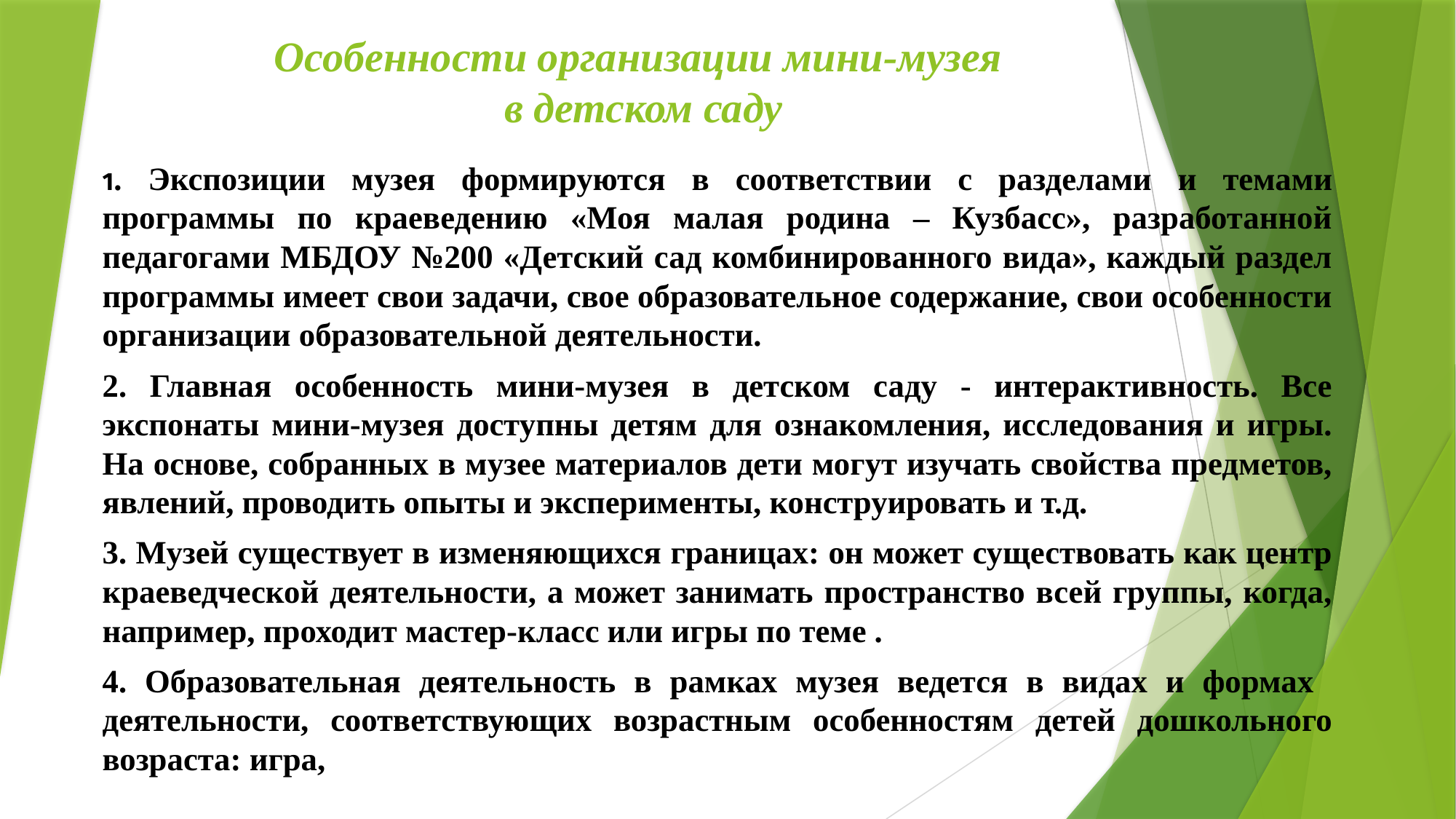

# Особенности организации мини-музея в детском саду
1. Экспозиции музея формируются в соответствии с разделами и темами программы по краеведению «Моя малая родина – Кузбасс», разработанной педагогами МБДОУ №200 «Детский сад комбинированного вида», каждый раздел программы имеет свои задачи, свое образовательное содержание, свои особенности организации образовательной деятельности.
2. Главная особенность мини-музея в детском саду - интерактивность. Все экспонаты мини-музея доступны детям для ознакомления, исследования и игры. На основе, собранных в музее материалов дети могут изучать свойства предметов, явлений, проводить опыты и эксперименты, конструировать и т.д.
3. Музей существует в изменяющихся границах: он может существовать как центр краеведческой деятельности, а может занимать пространство всей группы, когда, например, проходит мастер-класс или игры по теме .
4. Образовательная деятельность в рамках музея ведется в видах и формах  деятельности, соответствующих возрастным особенностям детей дошкольного возраста: игра,